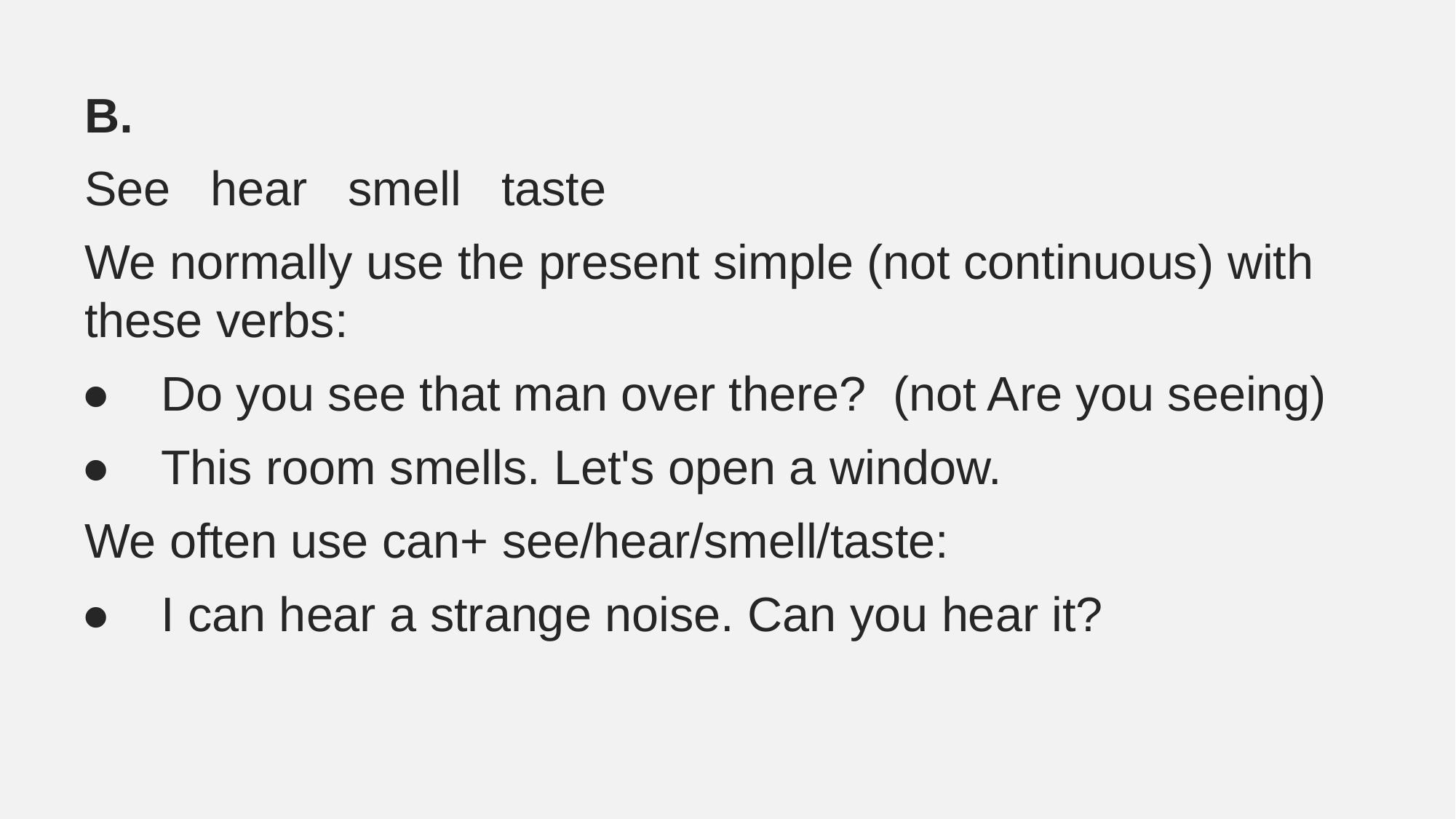

#
B.
See   hear   smell   taste
We normally use the present simple (not continuous) with these verbs:
⦁    Do you see that man over there?  (not Are you seeing)
⦁    This room smells. Let's open a window.
We often use can+ see/hear/smell/taste:
⦁    I can hear a strange noise. Can you hear it?